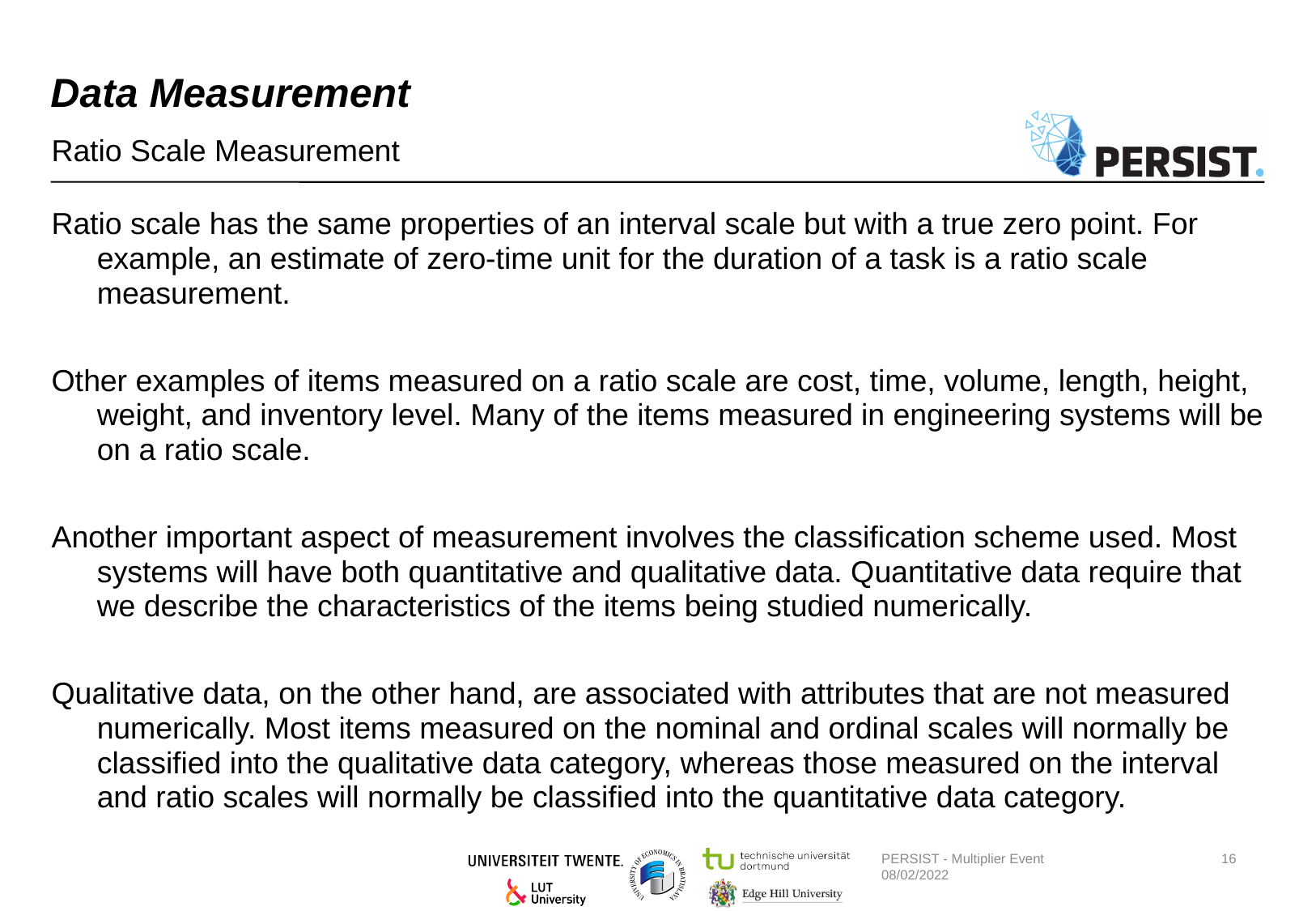

# Data Measurement
Ratio Scale Measurement
Ratio scale has the same properties of an interval scale but with a true zero point. For example, an estimate of zero-time unit for the duration of a task is a ratio scale measurement.

Other examples of items measured on a ratio scale are cost, time, volume, length, height, weight, and inventory level. Many of the items measured in engineering systems will be on a ratio scale.

Another important aspect of measurement involves the classification scheme used. Most systems will have both quantitative and qualitative data. Quantitative data require that we describe the characteristics of the items being studied numerically.

Qualitative data, on the other hand, are associated with attributes that are not measured numerically. Most items measured on the nominal and ordinal scales will normally be classified into the qualitative data category, whereas those measured on the interval and ratio scales will normally be classified into the quantitative data category.